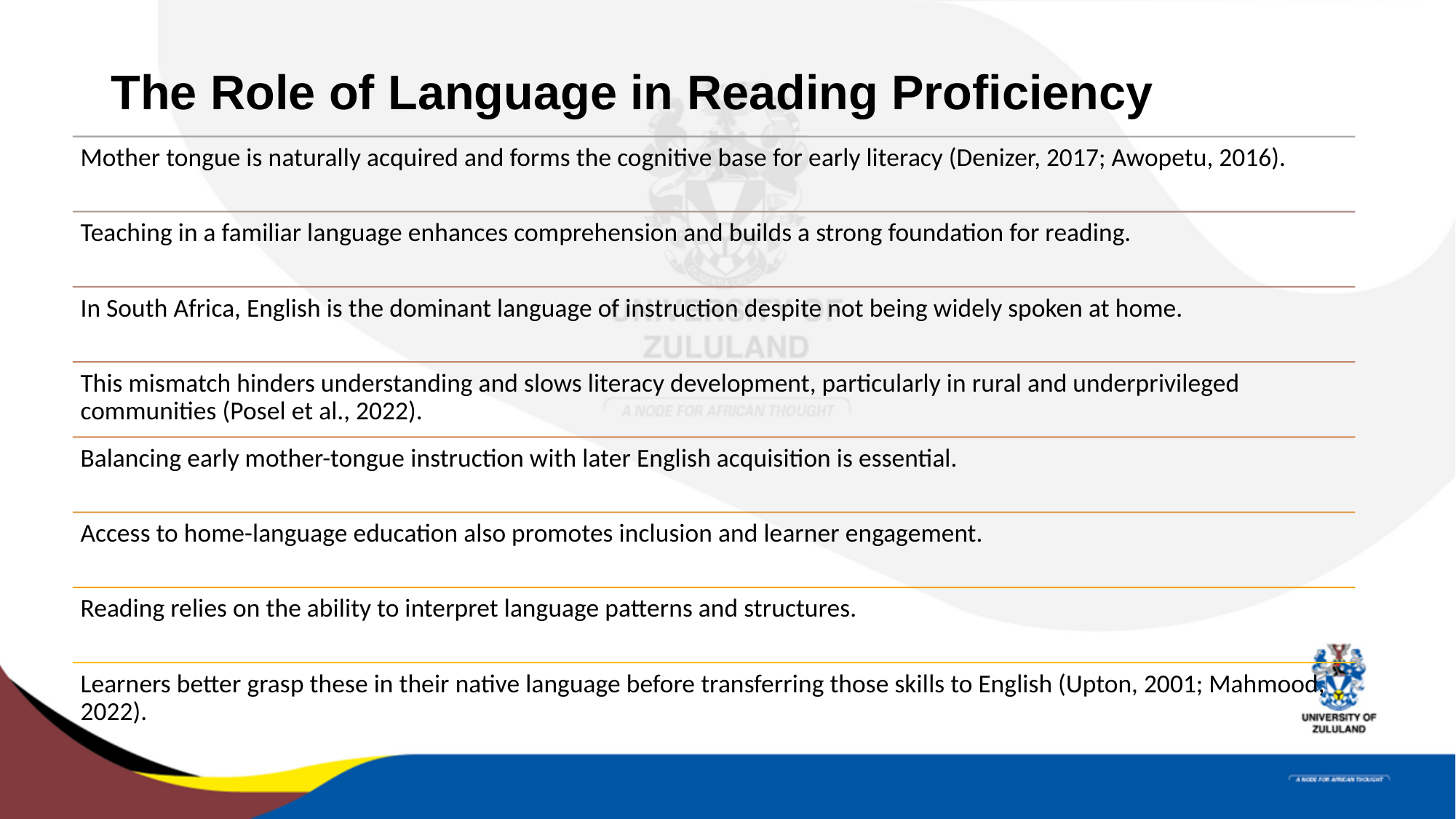

# The Role of Language in Reading Proficiency
Mother tongue is naturally acquired and forms the cognitive base for early literacy (Denizer, 2017; Awopetu, 2016).
Teaching in a familiar language enhances comprehension and builds a strong foundation for reading.
In South Africa, English is the dominant language of instruction despite not being widely spoken at home.
This mismatch hinders understanding and slows literacy development, particularly in rural and underprivileged communities (Posel et al., 2022).
Balancing early mother-tongue instruction with later English acquisition is essential.
Access to home-language education also promotes inclusion and learner engagement.
Reading relies on the ability to interpret language patterns and structures.
Learners better grasp these in their native language before transferring those skills to English (Upton, 2001; Mahmood, 2022).